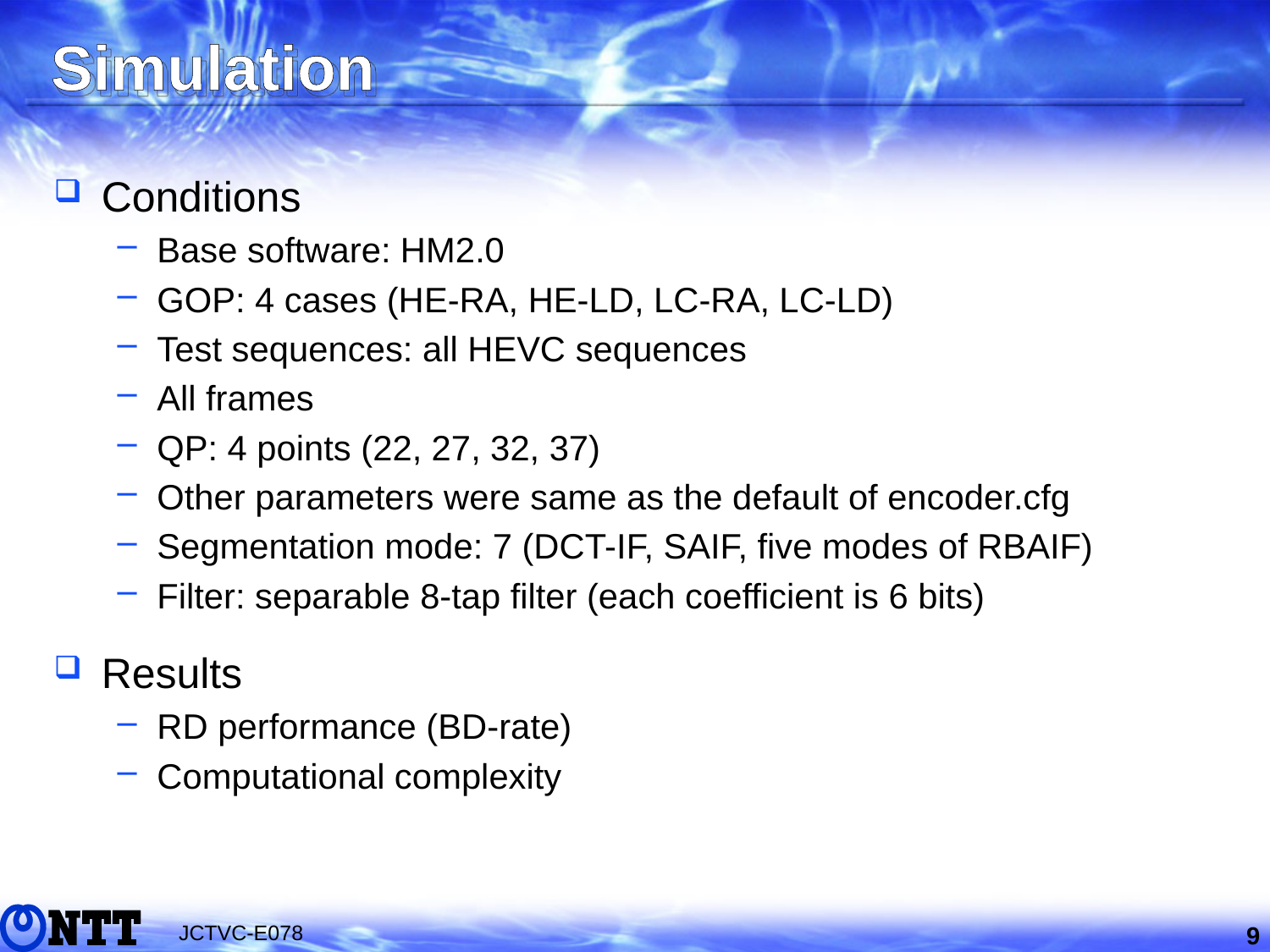

# Simulation
Conditions
Base software: HM2.0
GOP: 4 cases (HE-RA, HE-LD, LC-RA, LC-LD)
Test sequences: all HEVC sequences
All frames
QP: 4 points (22, 27, 32, 37)
Other parameters were same as the default of encoder.cfg
Segmentation mode: 7 (DCT-IF, SAIF, five modes of RBAIF)
Filter: separable 8-tap filter (each coefficient is 6 bits)

Results
RD performance (BD-rate)
Computational complexity